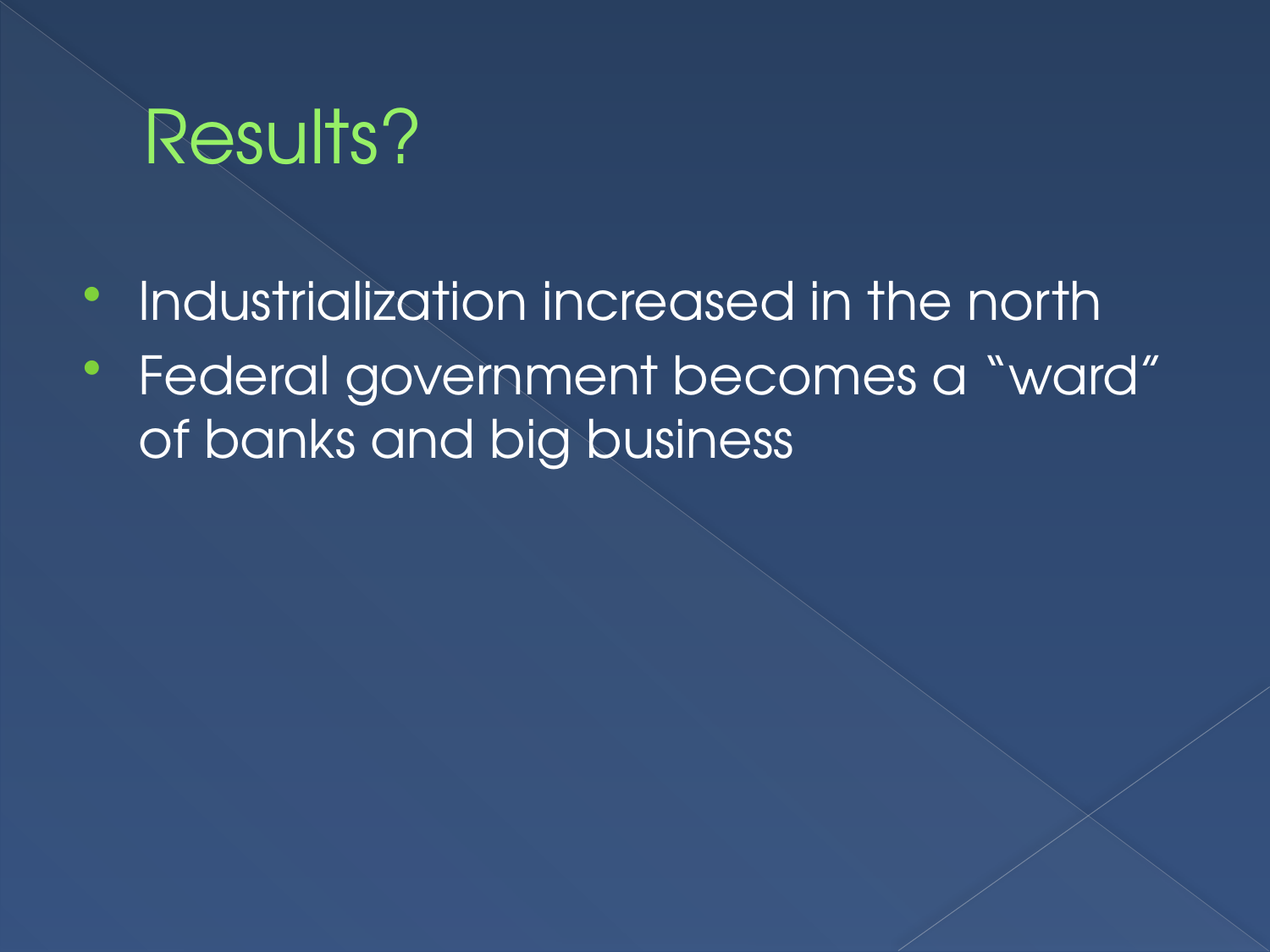

# Results?
Industrialization increased in the north
Federal government becomes a “ward” of banks and big business